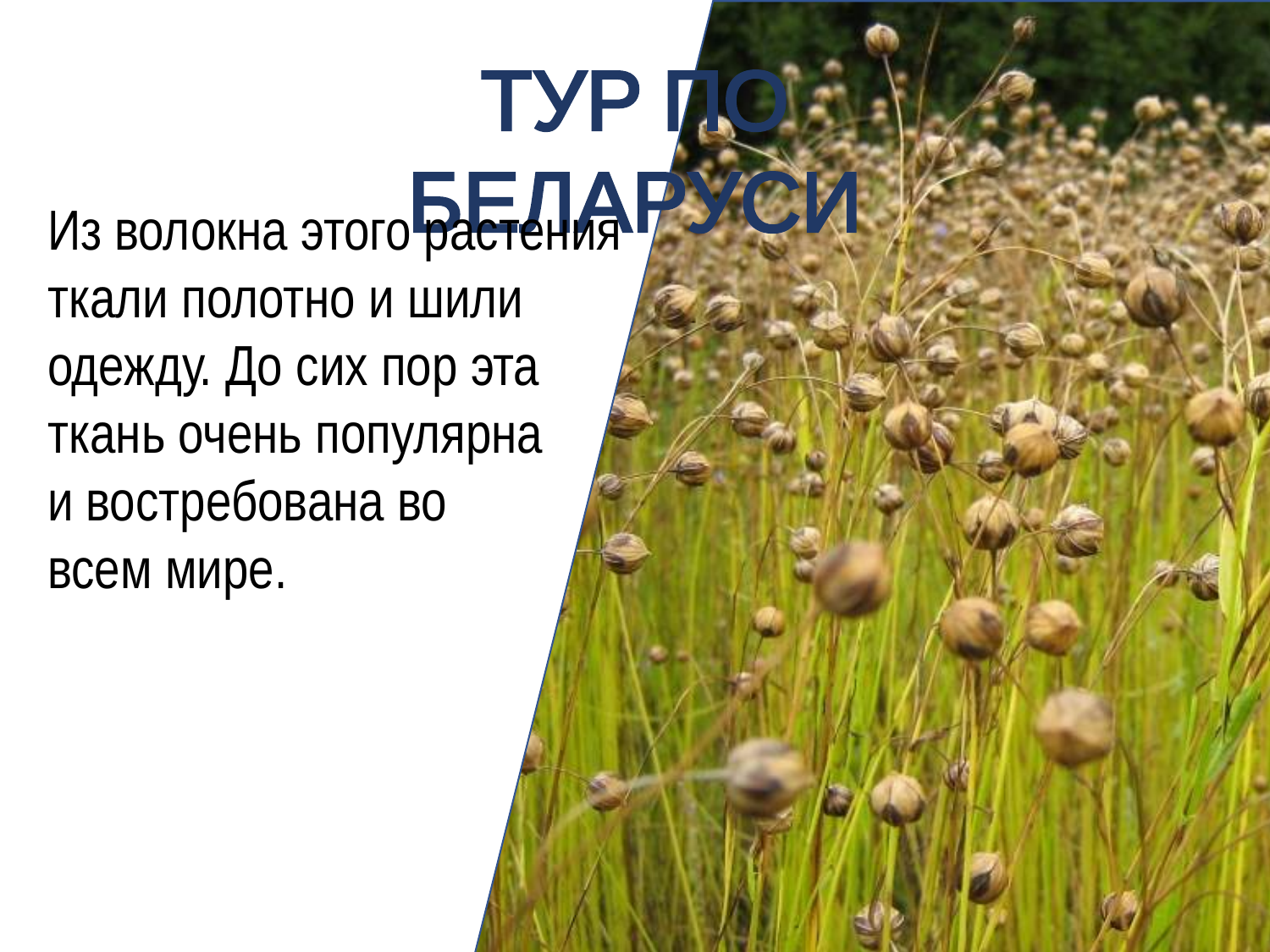

ТУР ПО БЕЛАРУСИ
Из волокна этого растения ткали полотно и шили одежду. До сих пор эта ткань очень популярна
и востребована во
всем мире.